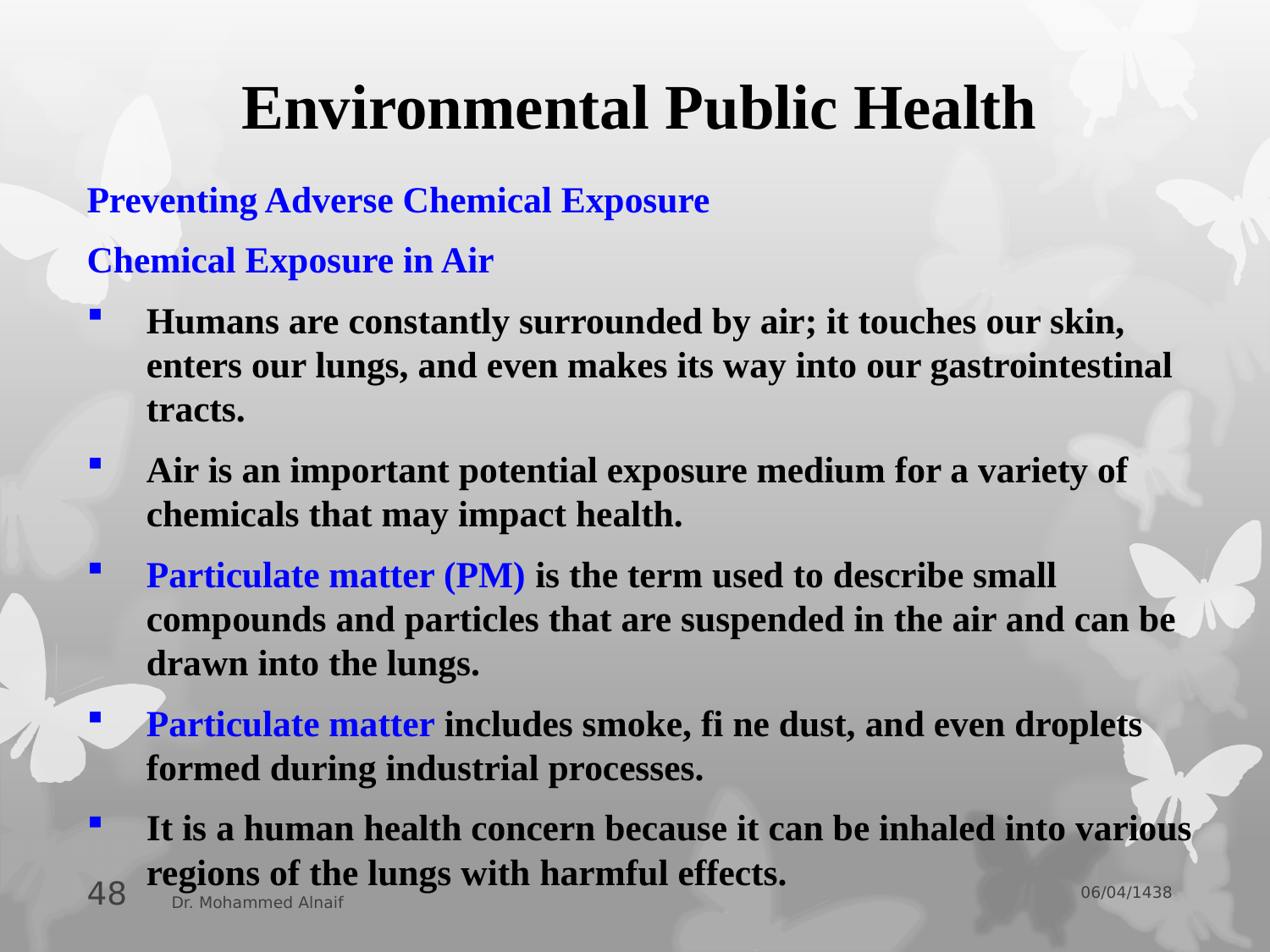

# Environmental Public Health
Preventing Adverse Chemical Exposure
Chemical Exposure in Air
Humans are constantly surrounded by air; it touches our skin, enters our lungs, and even makes its way into our gastrointestinal tracts.
Air is an important potential exposure medium for a variety of chemicals that may impact health.
Particulate matter (PM) is the term used to describe small compounds and particles that are suspended in the air and can be drawn into the lungs.
Particulate matter includes smoke, fi ne dust, and even droplets formed during industrial processes.
It is a human health concern because it can be inhaled into various regions of the lungs with harmful effects.
06/04/1438
48
Dr. Mohammed Alnaif